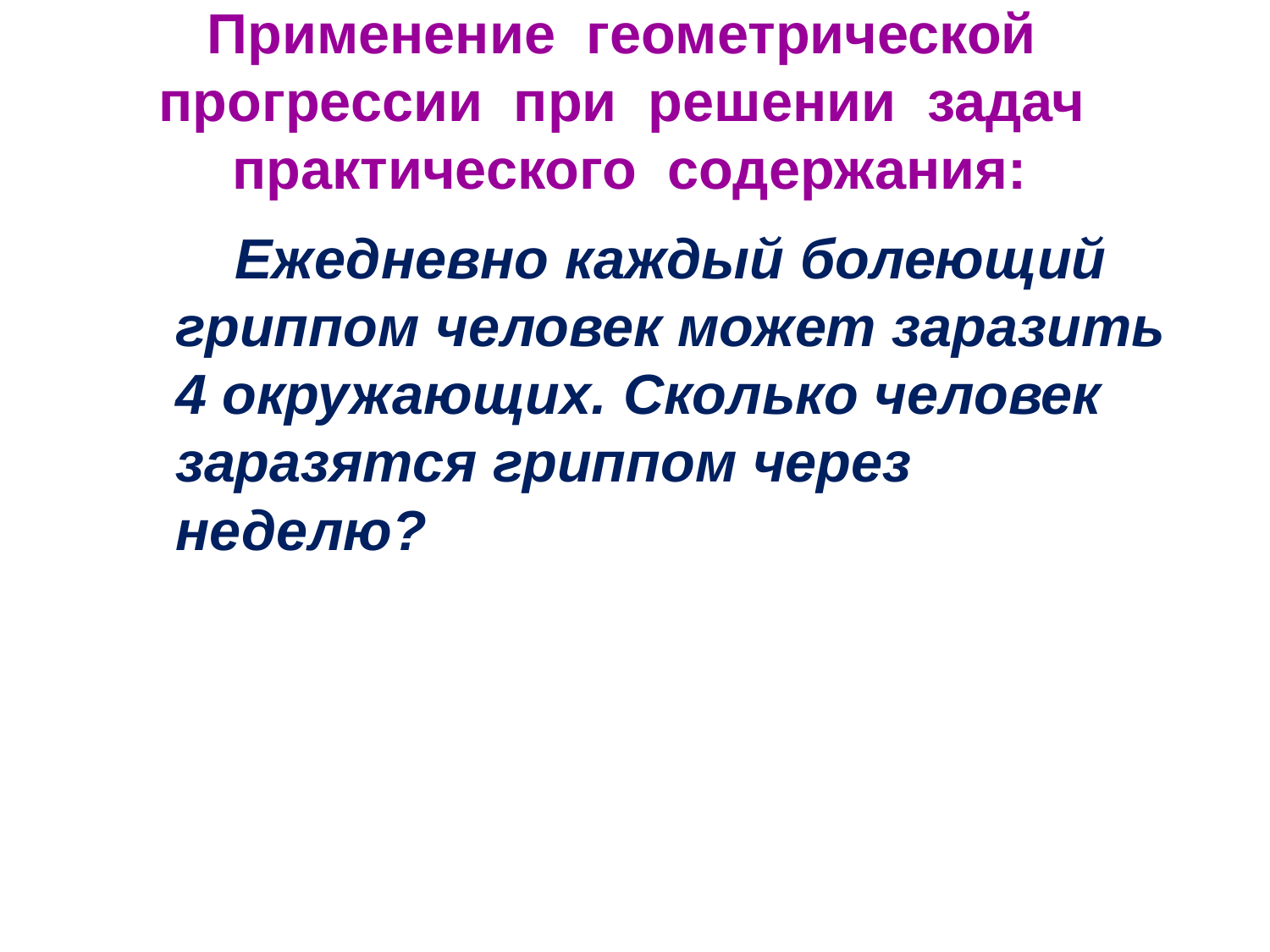

# Применение  геометрической  прогрессии  при  решении  задач  практического  содержания:
           Ежедневно каждый болеющий гриппом человек может заразить 4 окружающих. Сколько человек заразятся гриппом через неделю?